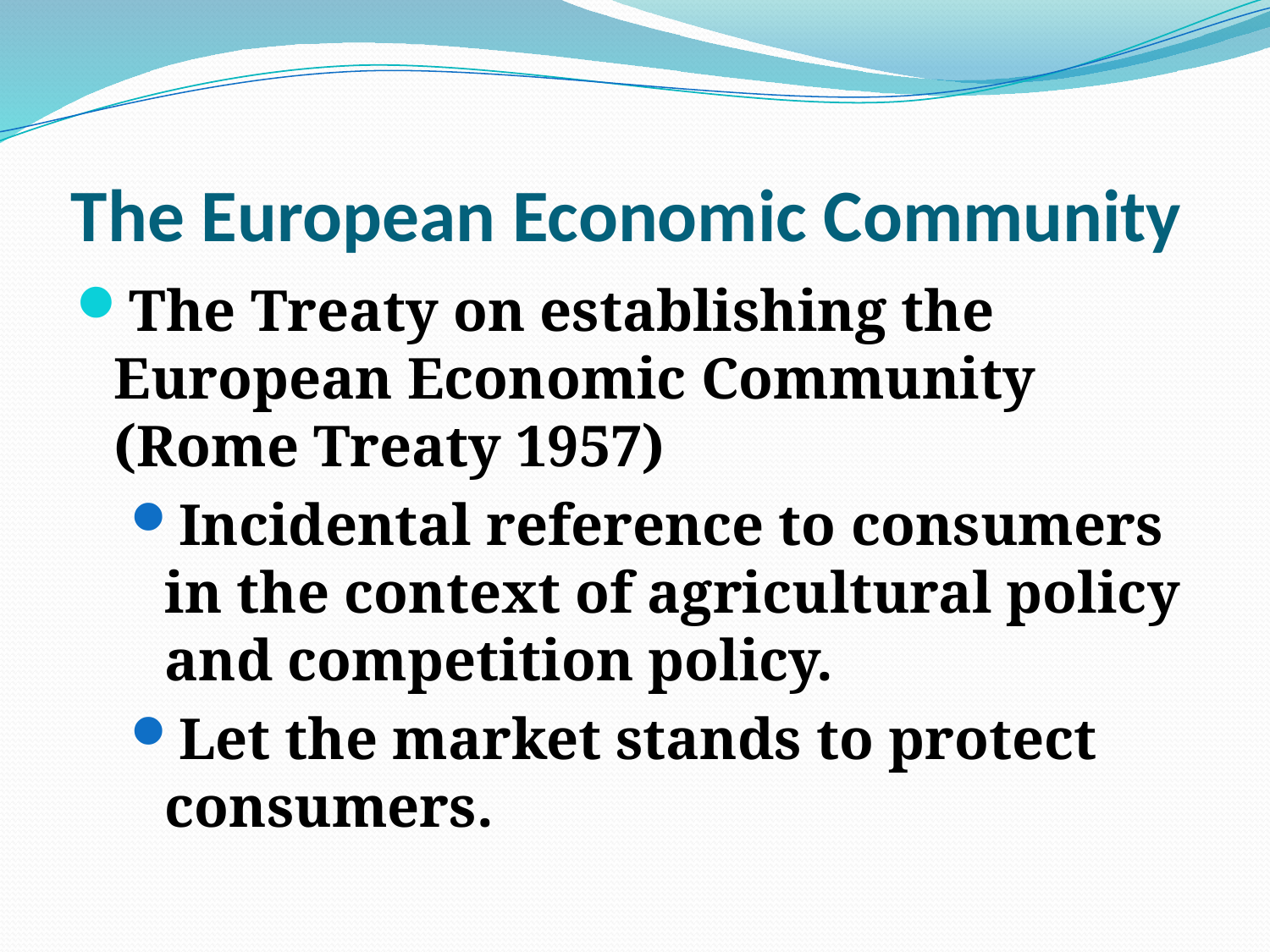

# The European Economic Community
The Treaty on establishing the European Economic Community (Rome Treaty 1957)
Incidental reference to consumers in the context of agricultural policy and competition policy.
Let the market stands to protect consumers.